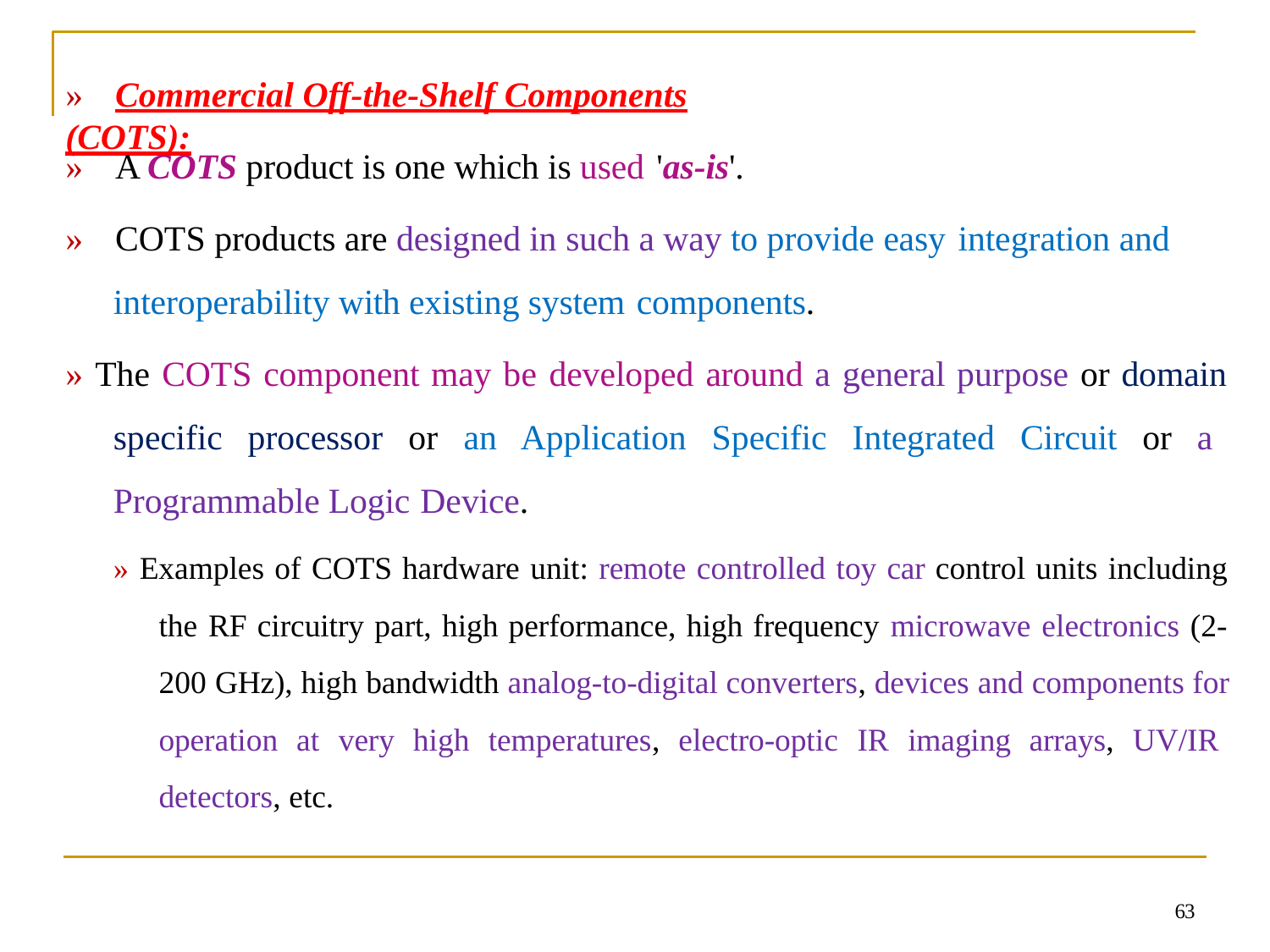

# »	Commercial Off-the-Shelf Components (COTS):
»	A COTS product is one which is used 'as-is'.
»	COTS products are designed in such a way to provide easy integration and
interoperability with existing system components.
» The COTS component may be developed around a general purpose or domain  specific processor or an Application Specific Integrated Circuit or a  Programmable Logic Device.
» Examples of COTS hardware unit: remote controlled toy car control units including  the RF circuitry part, high performance, high frequency microwave electronics (2-  200 GHz), high bandwidth analog-to-digital converters, devices and components for  operation at very high temperatures, electro-optic IR imaging arrays, UV/IR  detectors, etc.

63